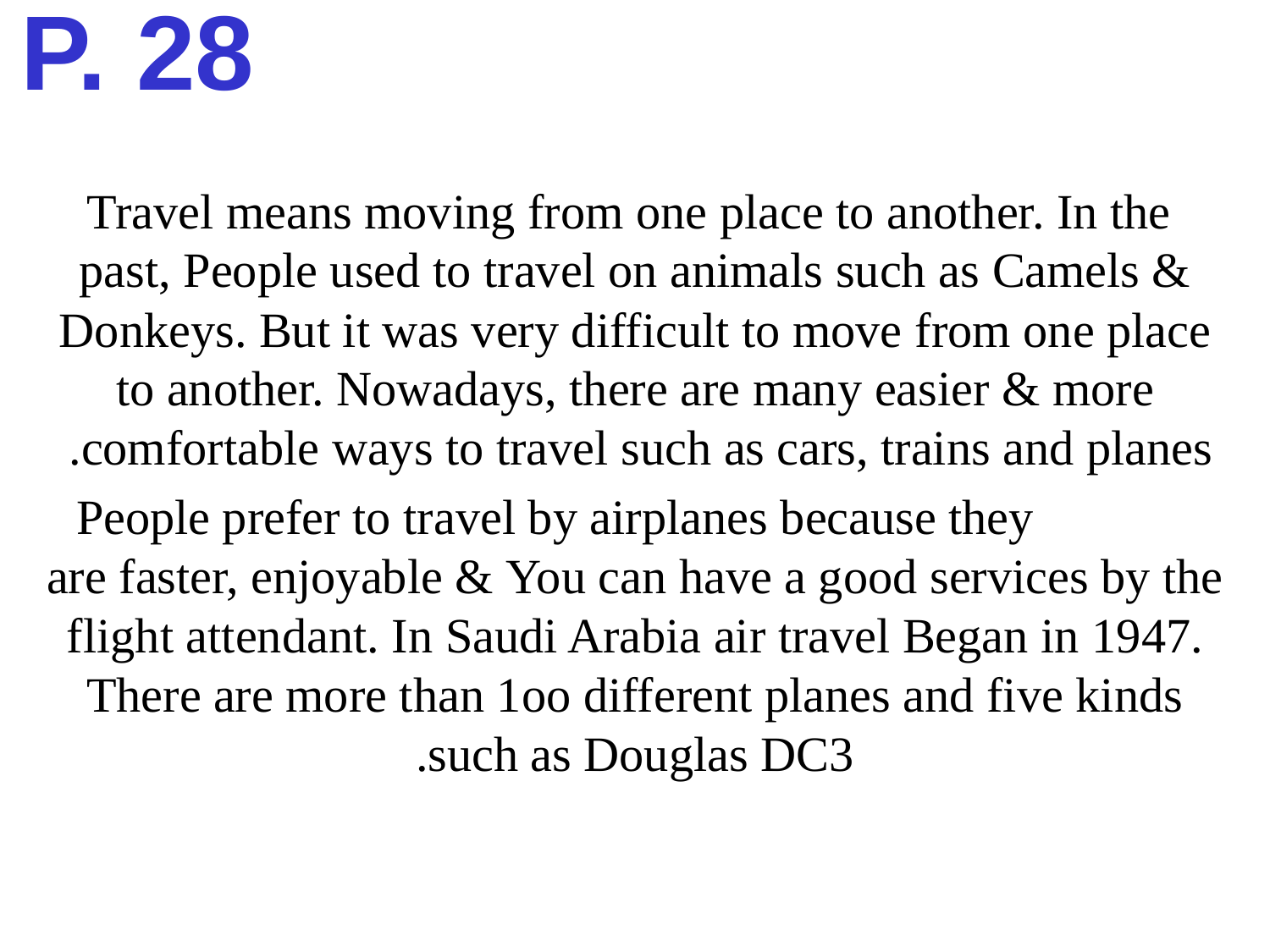

# P. 28

 Travel means moving from one place to another. In the past, People used to travel on animals such as Camels & Donkeys. But it was very difficult to move from one place to another. Nowadays, there are many easier & more comfortable ways to travel such as cars, trains and planes.
             People prefer to travel by airplanes because they are faster, enjoyable & You can have a good services by the flight attendant. In Saudi Arabia air travel Began in 1947. There are more than 1oo different planes and five kinds such as Douglas DC3.